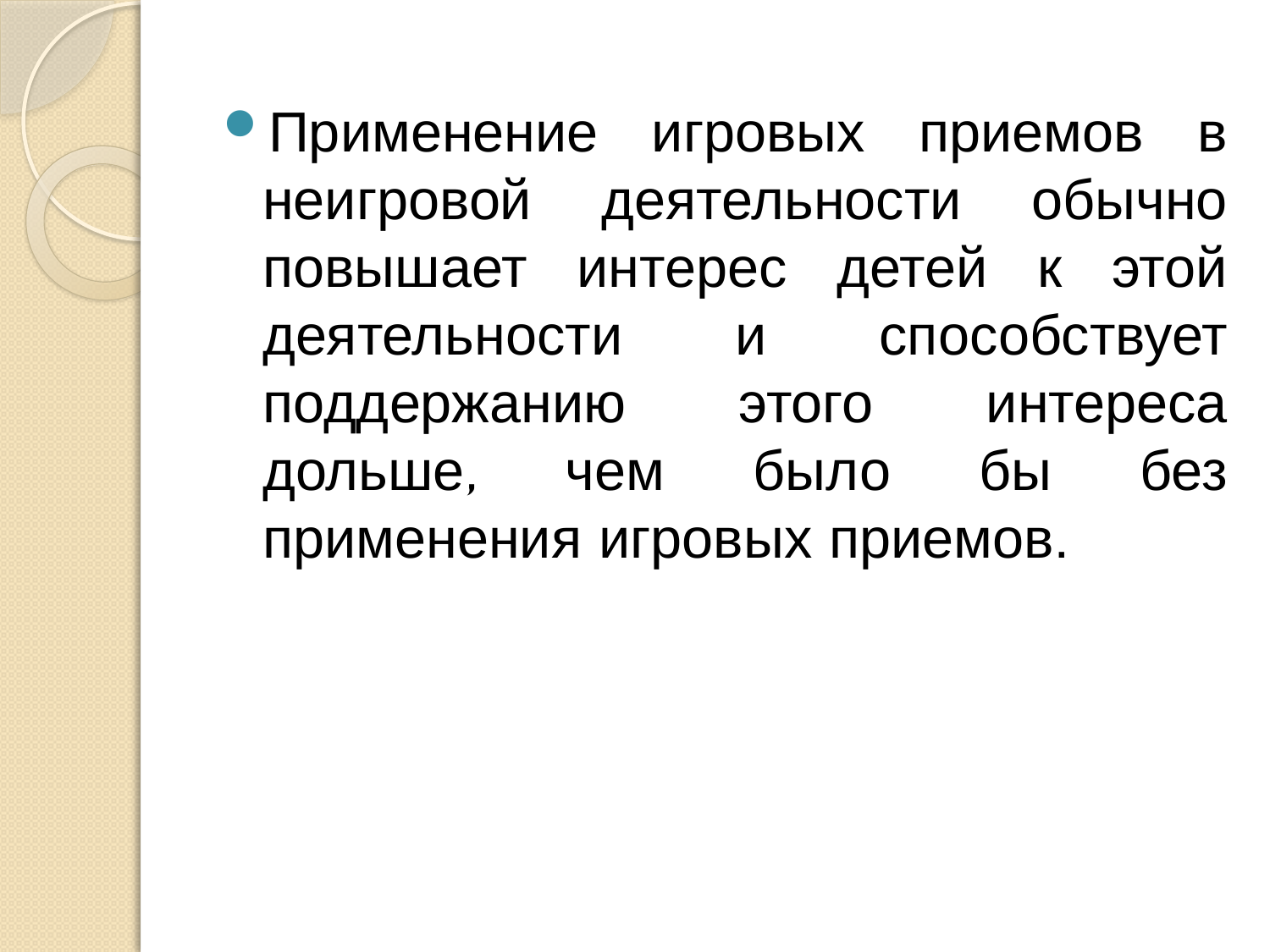

Применение игровых приемов в неигровой деятельности обычно повышает интерес детей к этой деятельности и способствует поддержанию этого интереса дольше, чем было бы без применения игровых приемов.